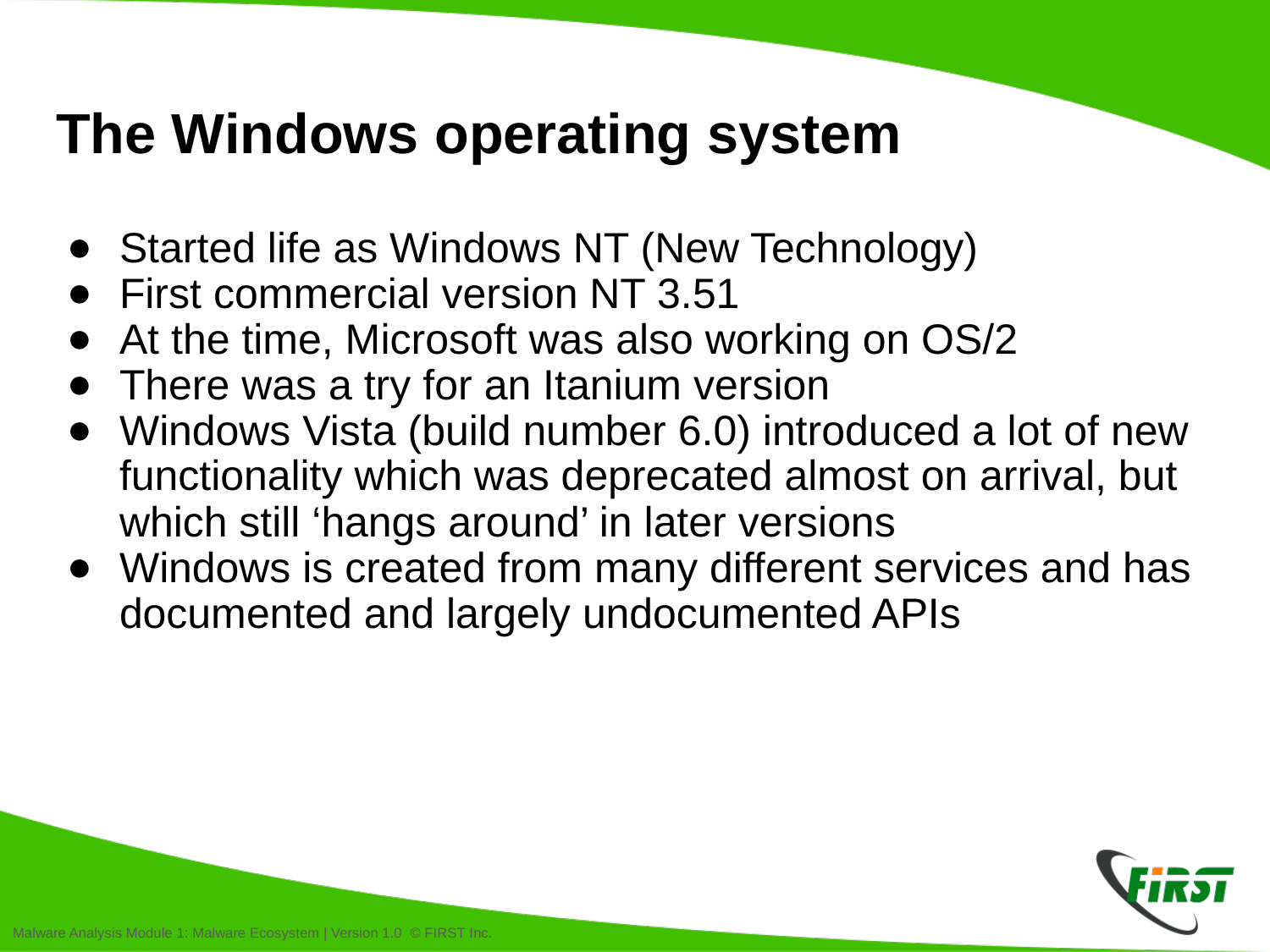

# The Windows operating system
Started life as Windows NT (New Technology)
First commercial version NT 3.51
At the time, Microsoft was also working on OS/2
There was a try for an Itanium version
Windows Vista (build number 6.0) introduced a lot of new functionality which was deprecated almost on arrival, but which still ‘hangs around’ in later versions
Windows is created from many different services and has documented and largely undocumented APIs